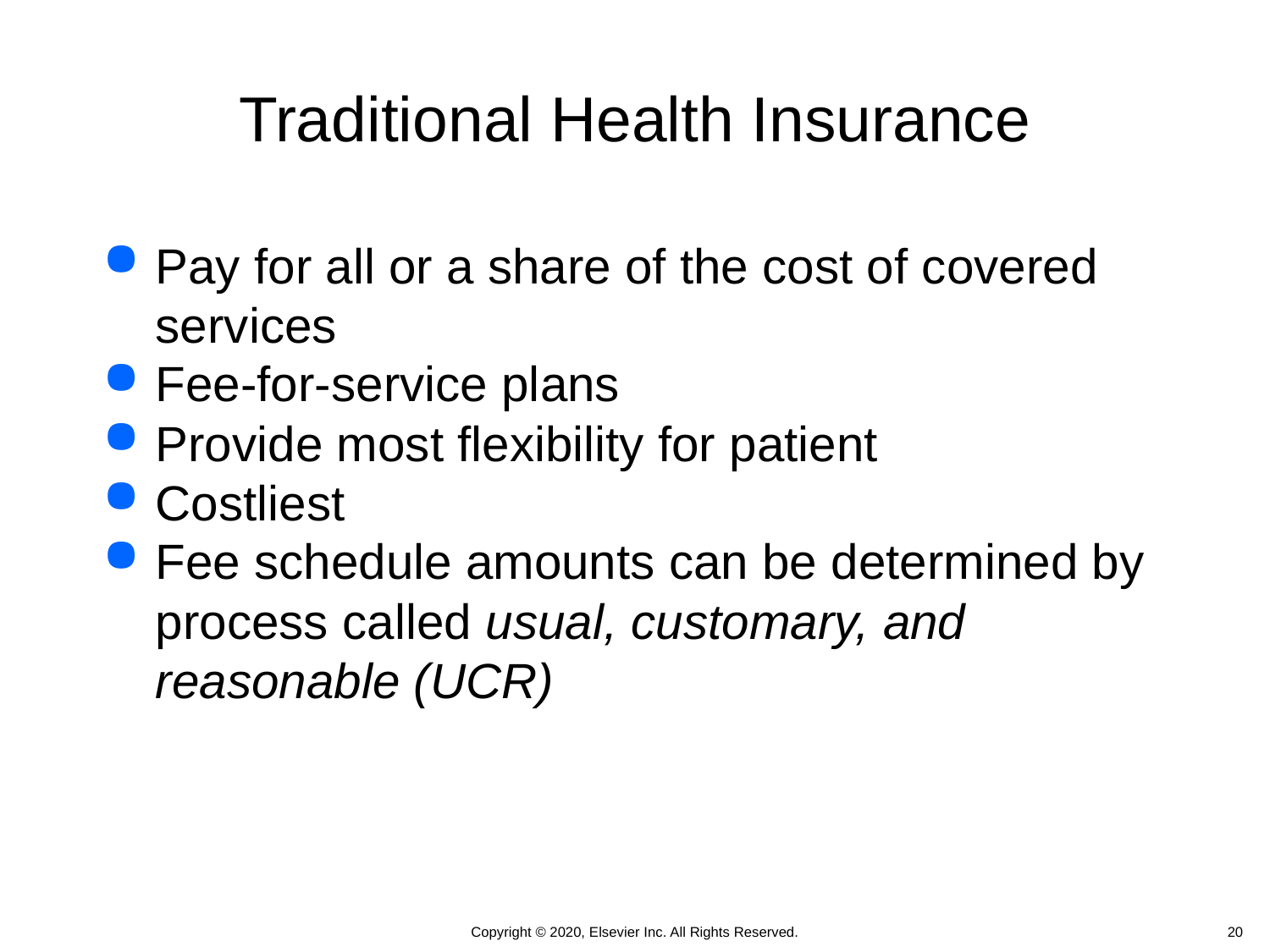

# Traditional Health Insurance
Pay for all or a share of the cost of covered services
Fee-for-service plans
Provide most flexibility for patient
Costliest
Fee schedule amounts can be determined by process called usual, customary, and reasonable (UCR)
 20